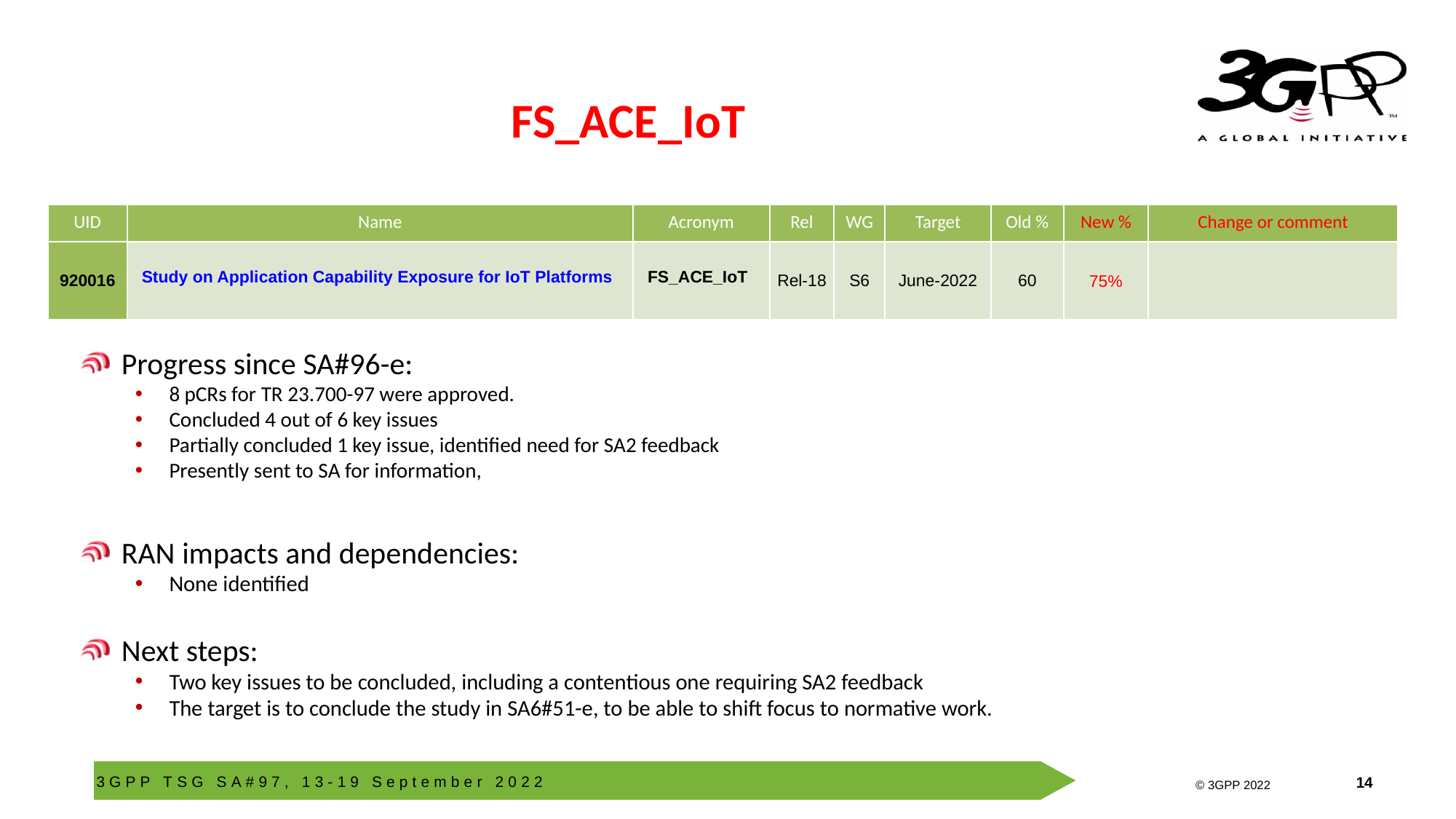

# FS_ACE_IoT
| UID | Name | Acronym | Rel | WG | Target | Old % | New % | Change or comment |
| --- | --- | --- | --- | --- | --- | --- | --- | --- |
| 920016 | Study on Application Capability Exposure for IoT Platforms | FS\_ACE\_IoT | Rel-18 | S6 | June-2022 | 60 | 75% |  |
Progress since SA#96-e:
8 pCRs for TR 23.700-97 were approved.
Concluded 4 out of 6 key issues
Partially concluded 1 key issue, identified need for SA2 feedback
Presently sent to SA for information,

RAN impacts and dependencies:
None identified

Next steps:
Two key issues to be concluded, including a contentious one requiring SA2 feedback
The target is to conclude the study in SA6#51-e, to be able to shift focus to normative work.